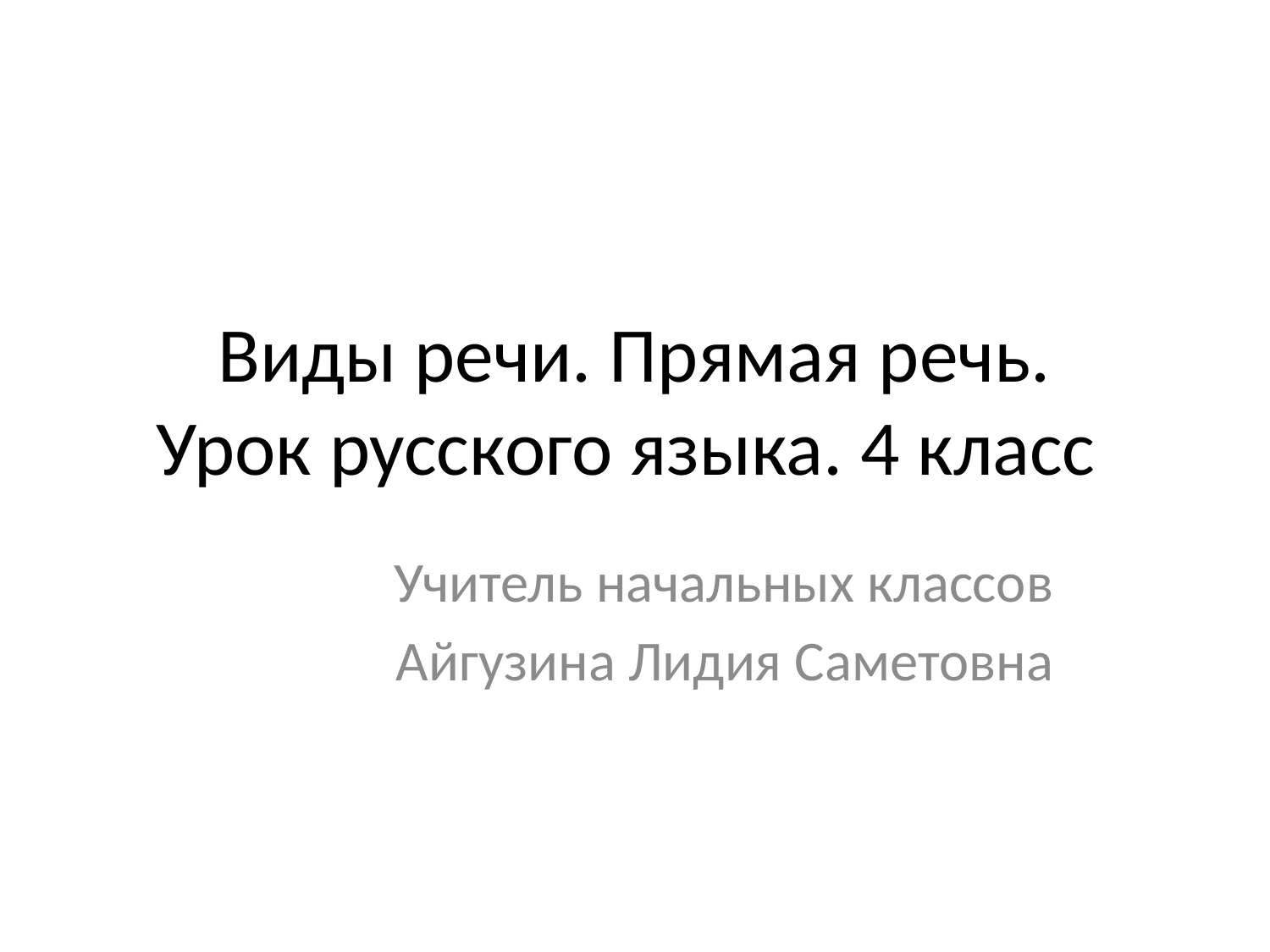

# Виды речи. Прямая речь. Урок русского языка. 4 класс
Учитель начальных классов
Айгузина Лидия Саметовна